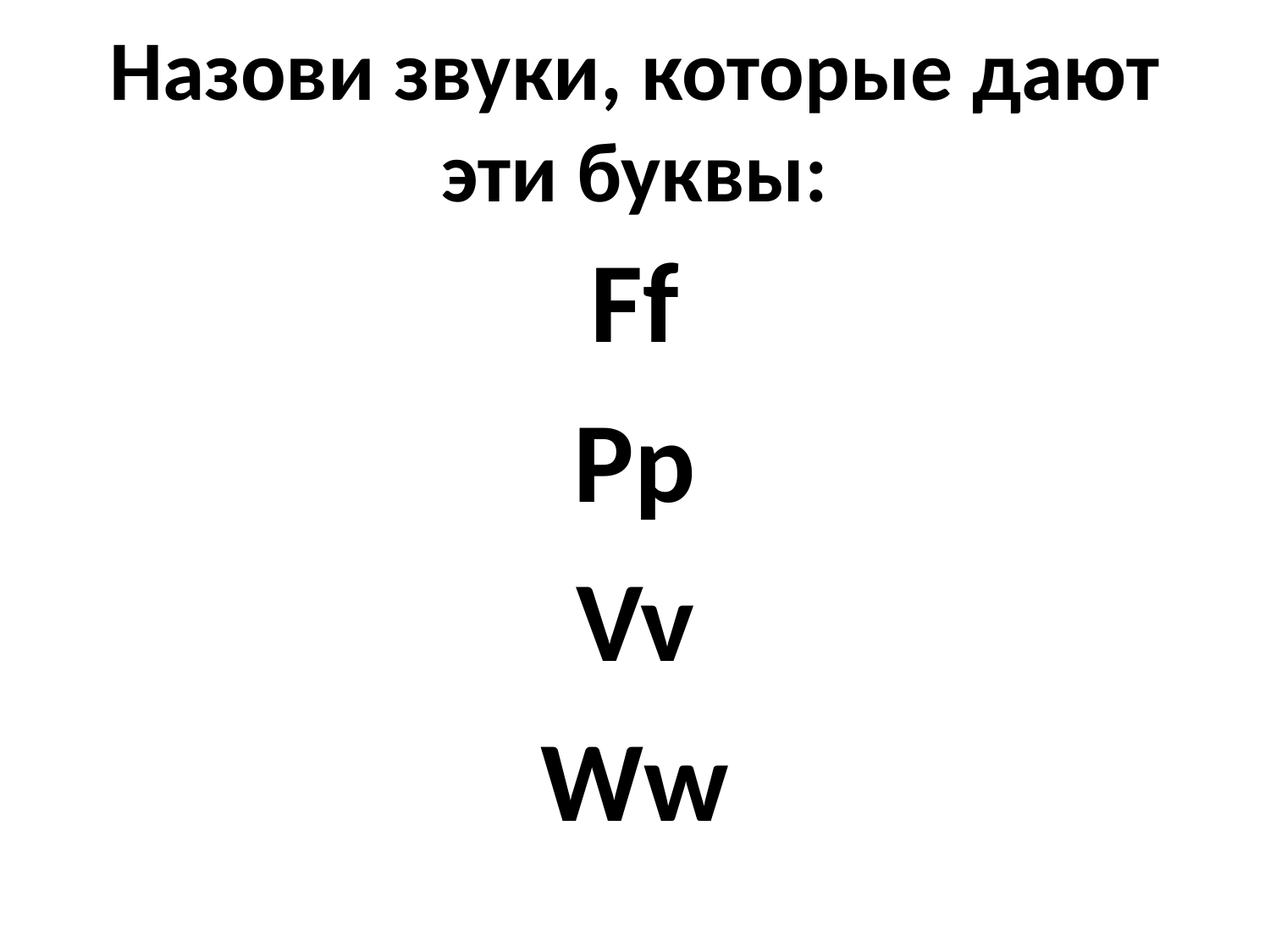

# Назови звуки, которые дают эти буквы:
Ff
Pp
Vv
Ww